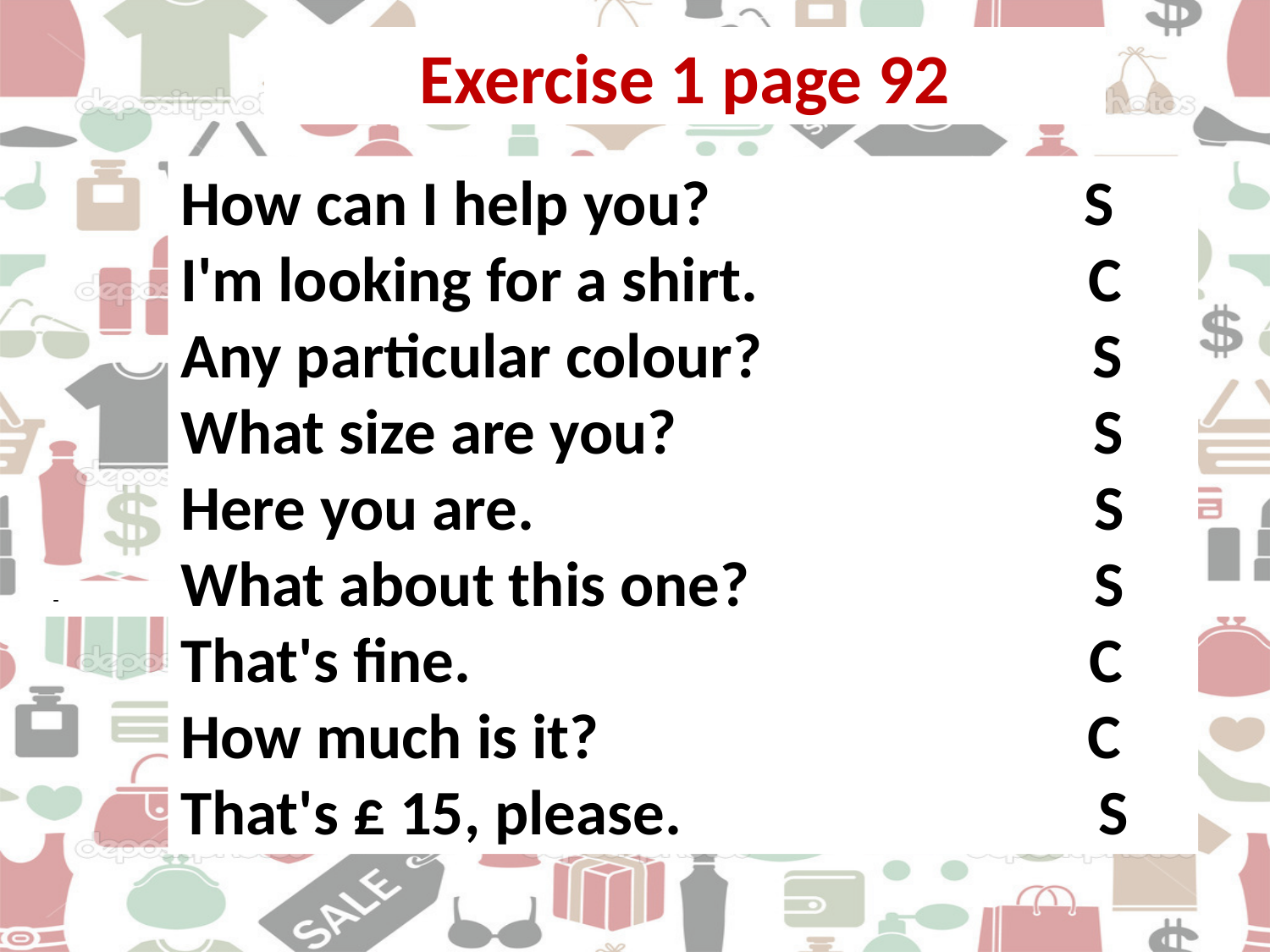

Exercise 1 page 92
How can I help you?                          S
I'm looking for a shirt.                       C
Any particular colour?                       S
What size are you?                             S
Here you are.                                       S
What about this one?                        S
That's fine.                                           C
How much is it?                                  C
That's £ 15, please.                             S
-